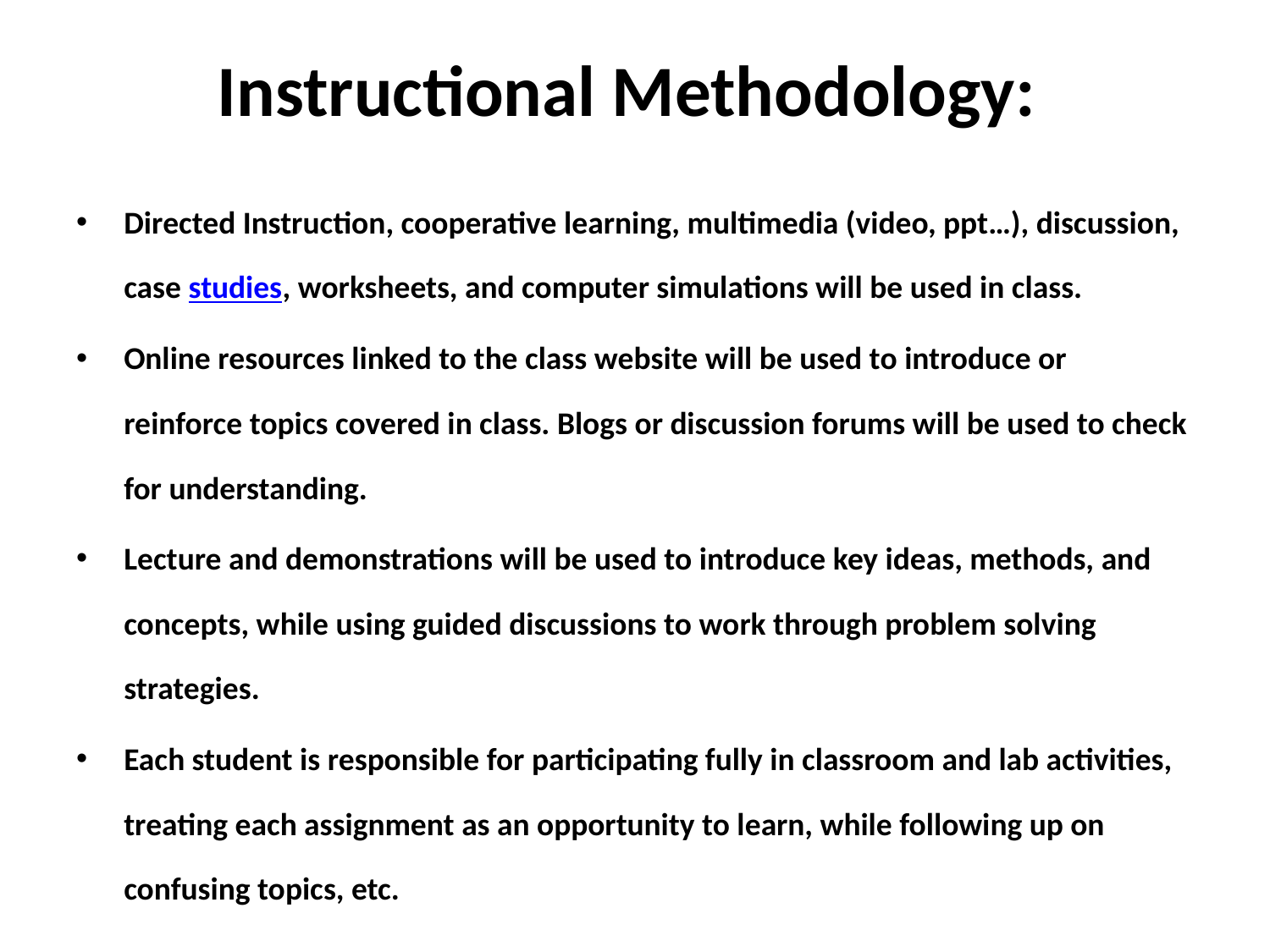

# Instructional Methodology:
Directed Instruction, cooperative learning, multimedia (video, ppt…), discussion, case studies, worksheets, and computer simulations will be used in class.
Online resources linked to the class website will be used to introduce or reinforce topics covered in class. Blogs or discussion forums will be used to check for understanding.
Lecture and demonstrations will be used to introduce key ideas, methods, and concepts, while using guided discussions to work through problem solving strategies.
Each student is responsible for participating fully in classroom and lab activities, treating each assignment as an opportunity to learn, while following up on confusing topics, etc.